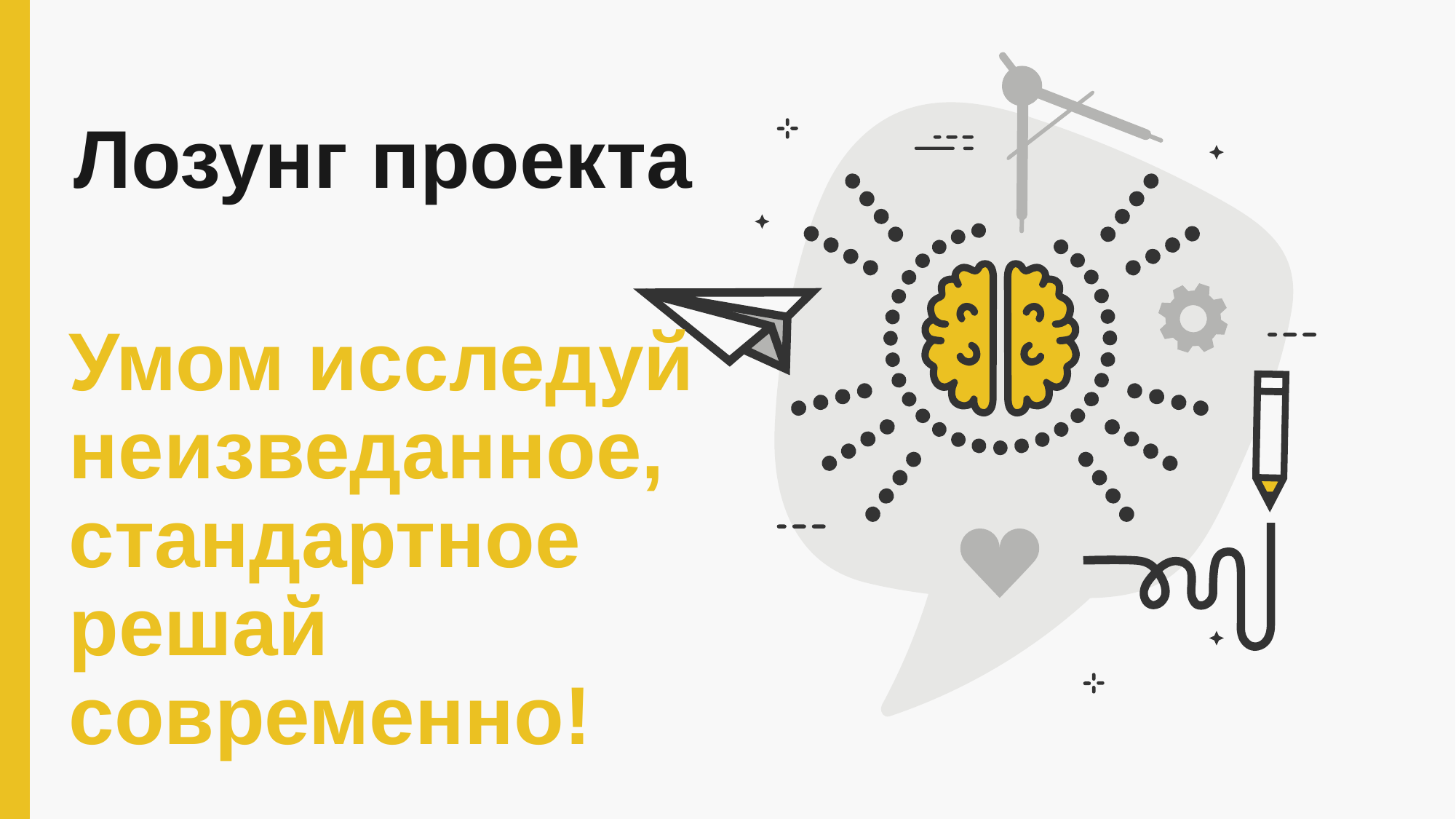

# Лозунг проекта

Умом исследуй неизведанное, стандартное решай современно!